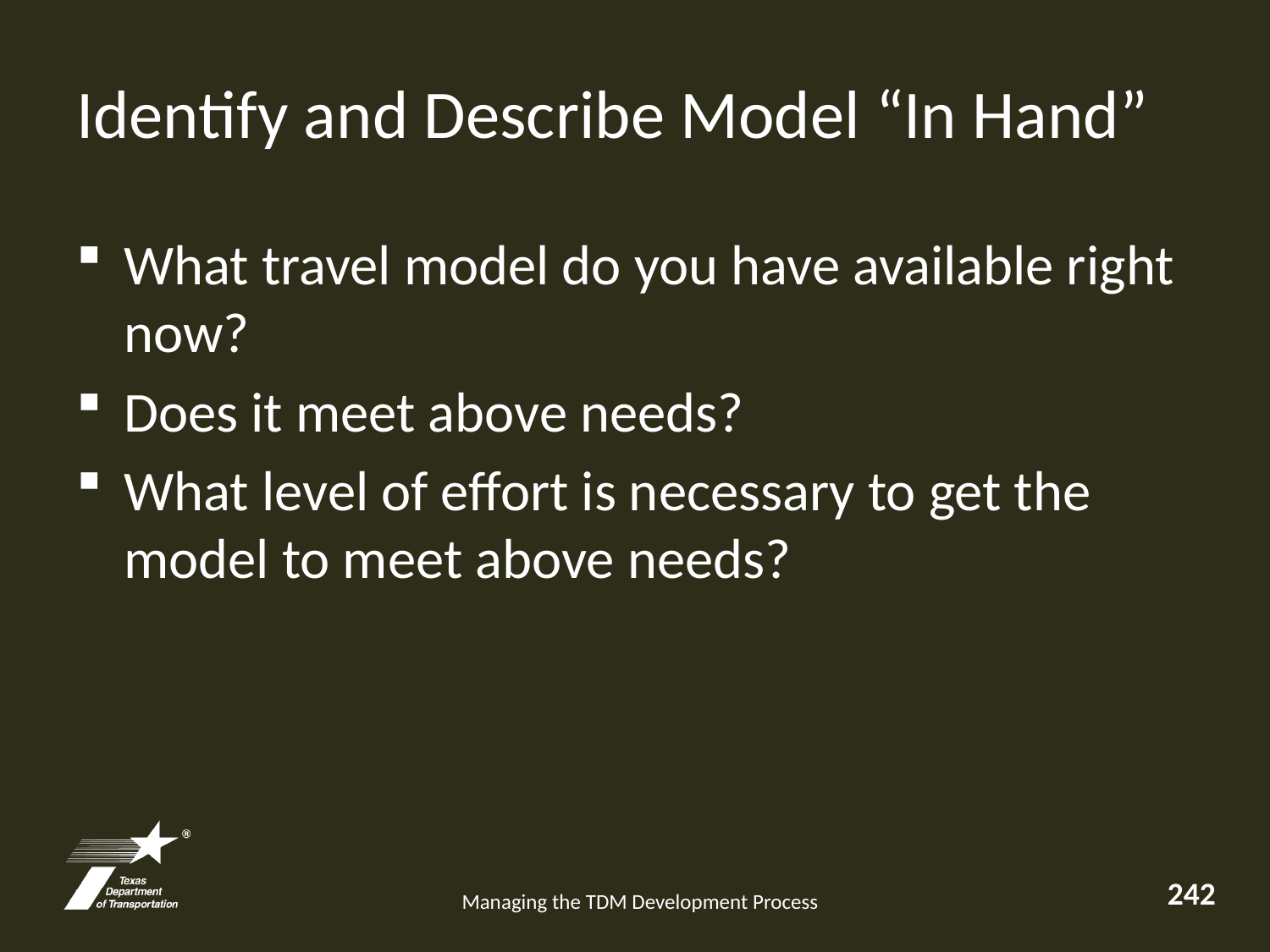

# Identify and Describe Model “In Hand”
What travel model do you have available right now?
Does it meet above needs?
What level of effort is necessary to get the model to meet above needs?